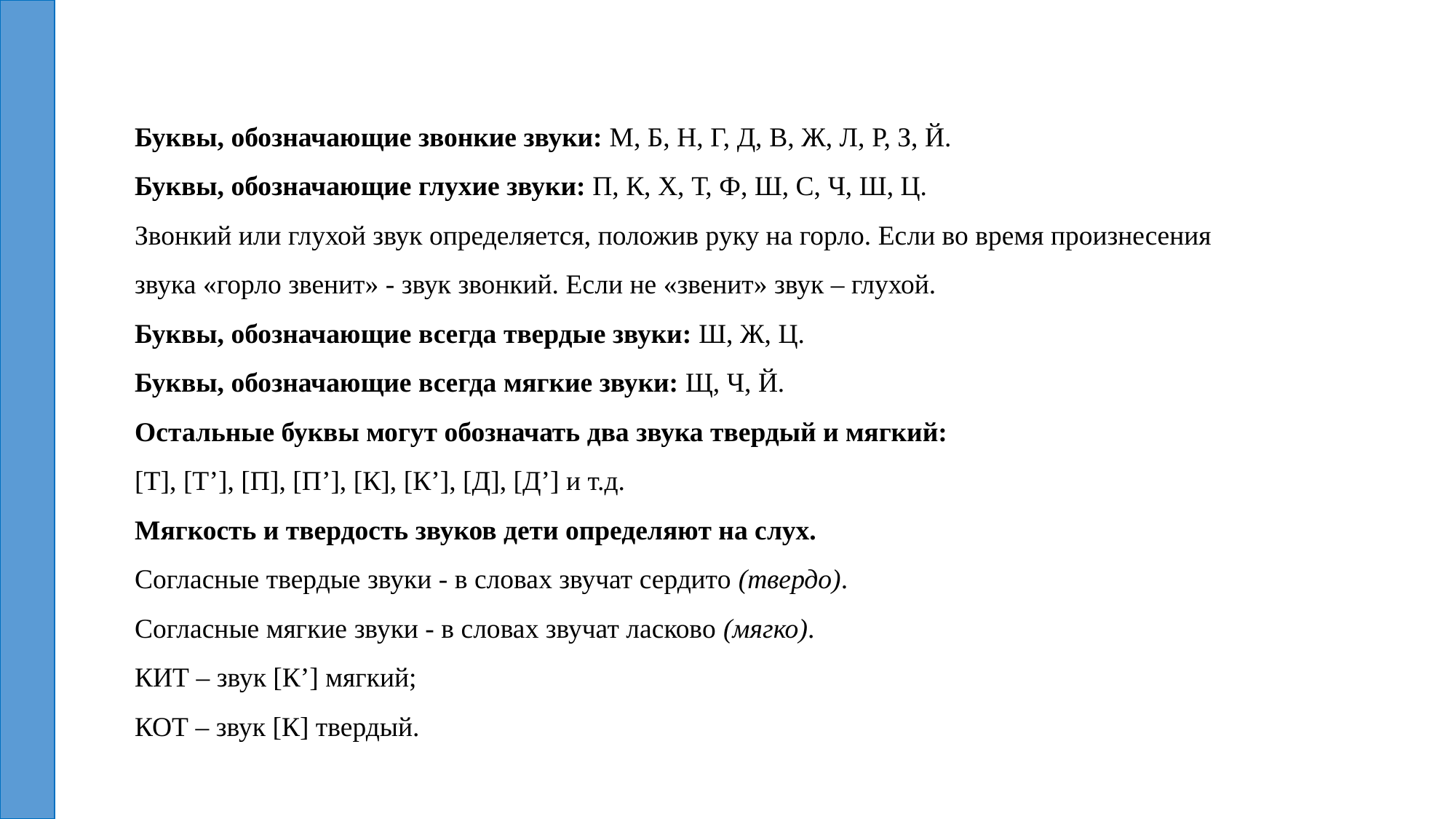

Буквы, обозначающие звонкие звуки: М, Б, Н, Г, Д, В, Ж, Л, Р, З, Й.
Буквы, обозначающие глухие звуки: П, К, Х, Т, Ф, Ш, С, Ч, Ш, Ц.
Звонкий или глухой звук определяется, положив руку на горло. Если во время произнесения звука «горло звенит» - звук звонкий. Если не «звенит» звук – глухой.
Буквы, обозначающие всегда твердые звуки: Ш, Ж, Ц.
Буквы, обозначающие всегда мягкие звуки: Щ, Ч, Й.
Остальные буквы могут обозначать два звука твердый и мягкий:
[Т], [Т’], [П], [П’], [К], [К’], [Д], [Д’] и т.д.
Мягкость и твердость звуков дети определяют на слух.
Согласные твердые звуки - в словах звучат сердито (твердо).
Согласные мягкие звуки - в словах звучат ласково (мягко).
КИТ – звук [К’] мягкий;
КОТ – звук [К] твердый.